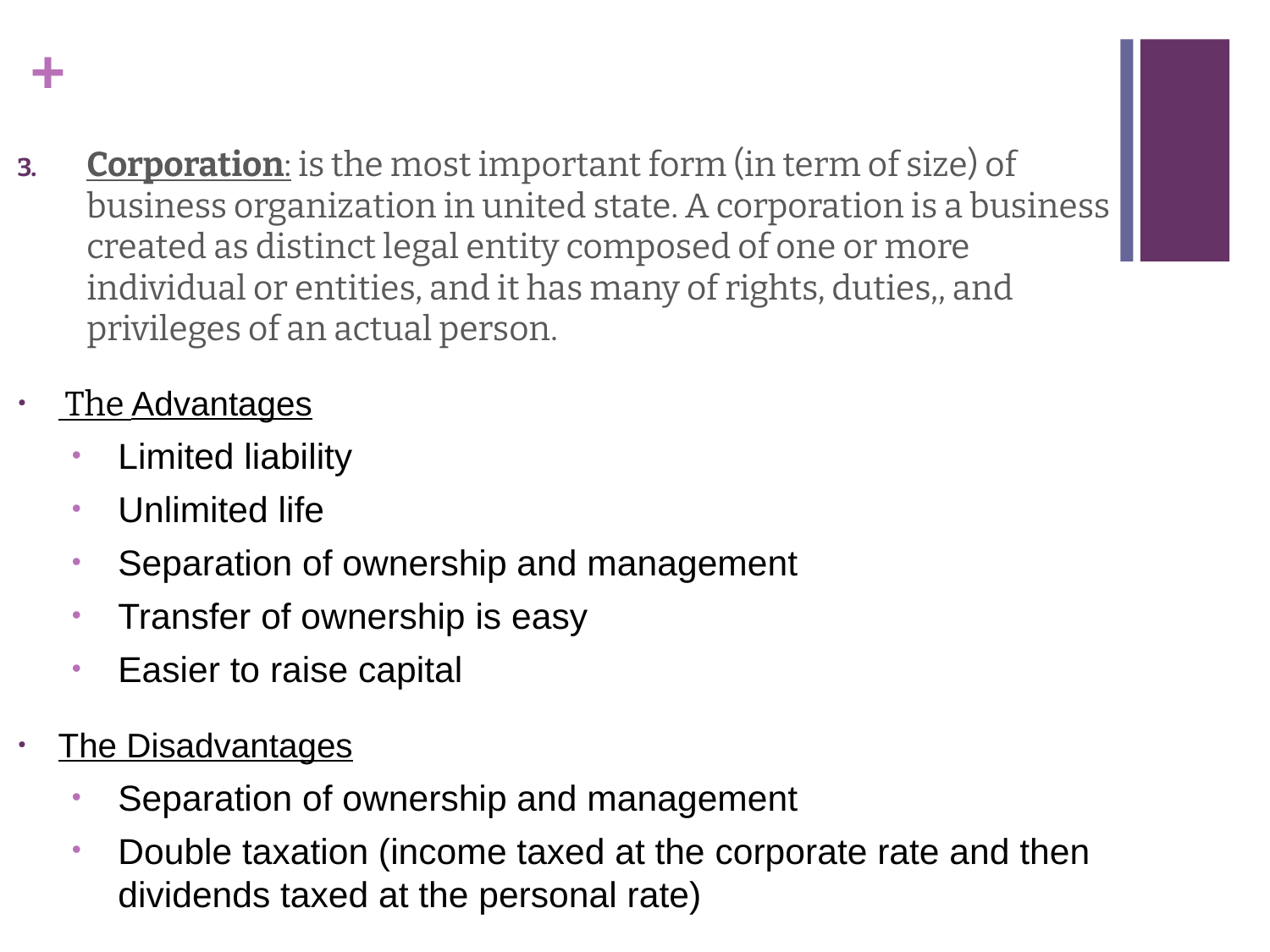

Corporation: is the most important form (in term of size) of business organization in united state. A corporation is a business created as distinct legal entity composed of one or more individual or entities, and it has many of rights, duties,, and privileges of an actual person.
 The Advantages
Limited liability
Unlimited life
Separation of ownership and management
Transfer of ownership is easy
Easier to raise capital
The Disadvantages
Separation of ownership and management
Double taxation (income taxed at the corporate rate and then dividends taxed at the personal rate)